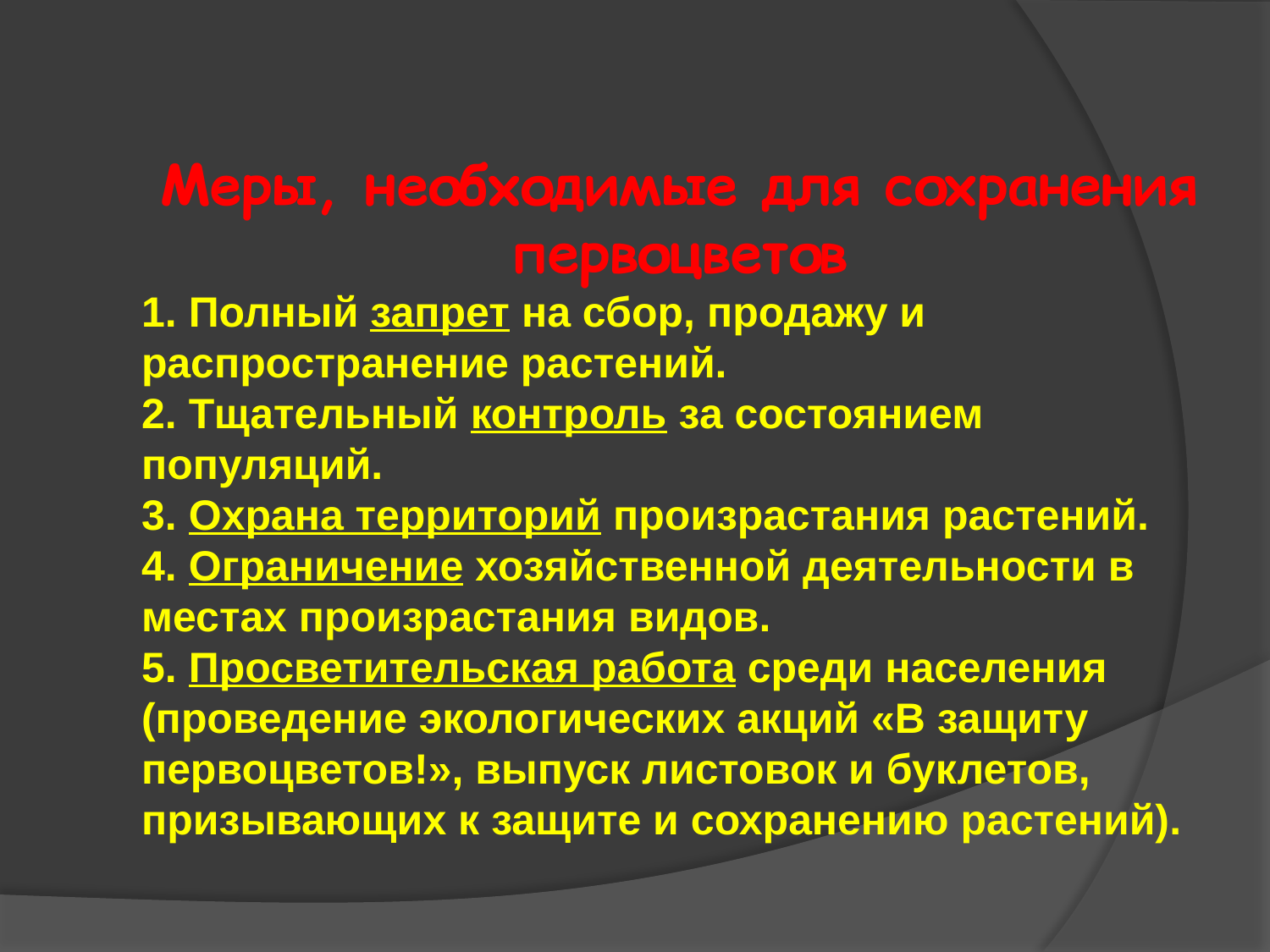

Меры, необходимые для сохранения первоцветов
1. Полный запрет на сбор, продажу и распространение растений.
2. Тщательный контроль за состоянием популяций.
3. Охрана территорий произрастания растений.
4. Ограничение хозяйственной деятельности в местах произрастания видов.
5. Просветительская работа среди населения (проведение экологических акций «В защиту первоцветов!», выпуск листовок и буклетов, призывающих к защите и сохранению растений).